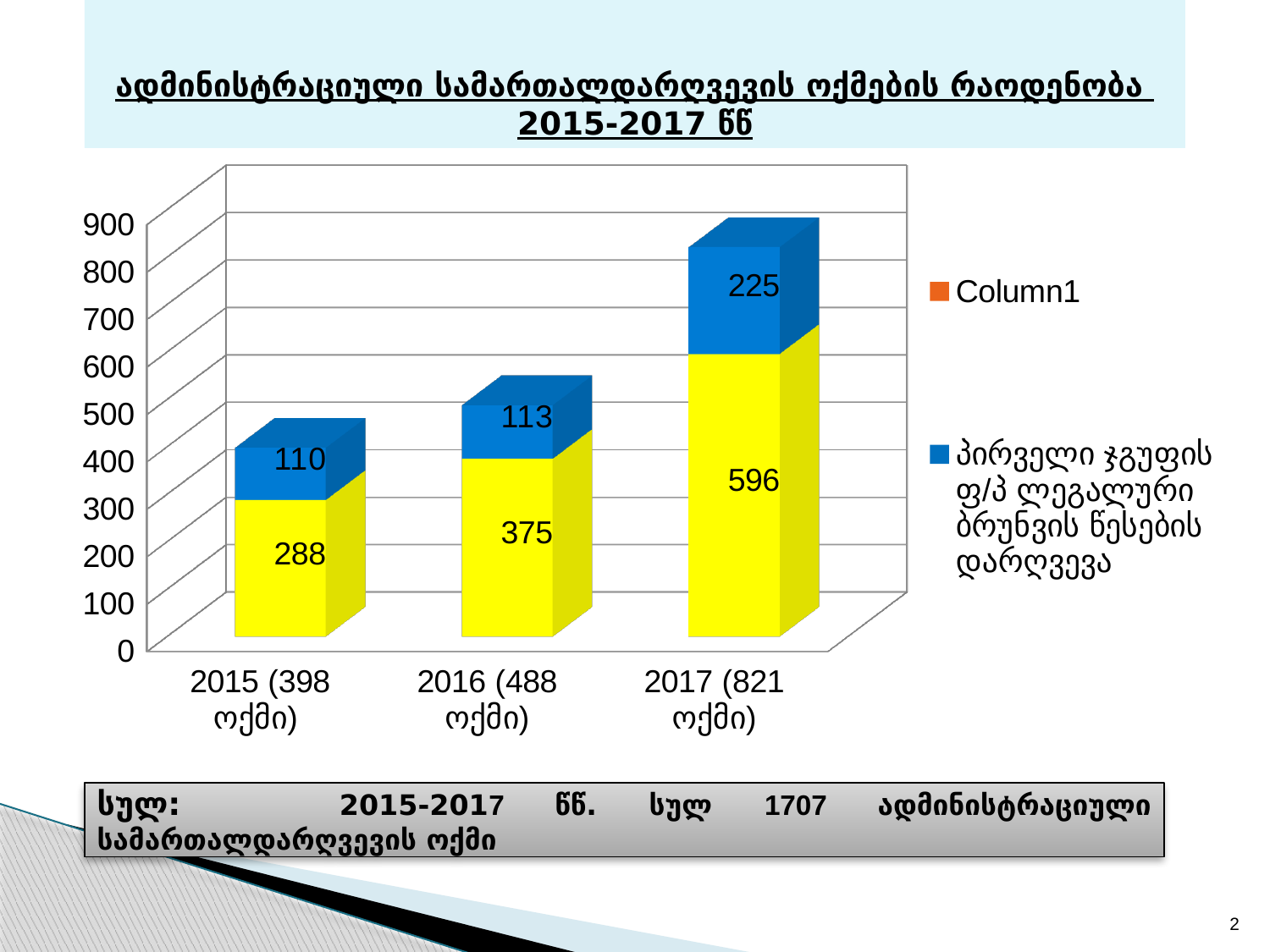

ადმინისტრაციული სამართალდარღვევის ოქმების რაოდენობა
2015-2017 წწ

[unsupported chart]

სულ:   2015-2017 წწ. სულ 1707 ადმინისტრაციული სამართალდარღვევის ოქმი
2